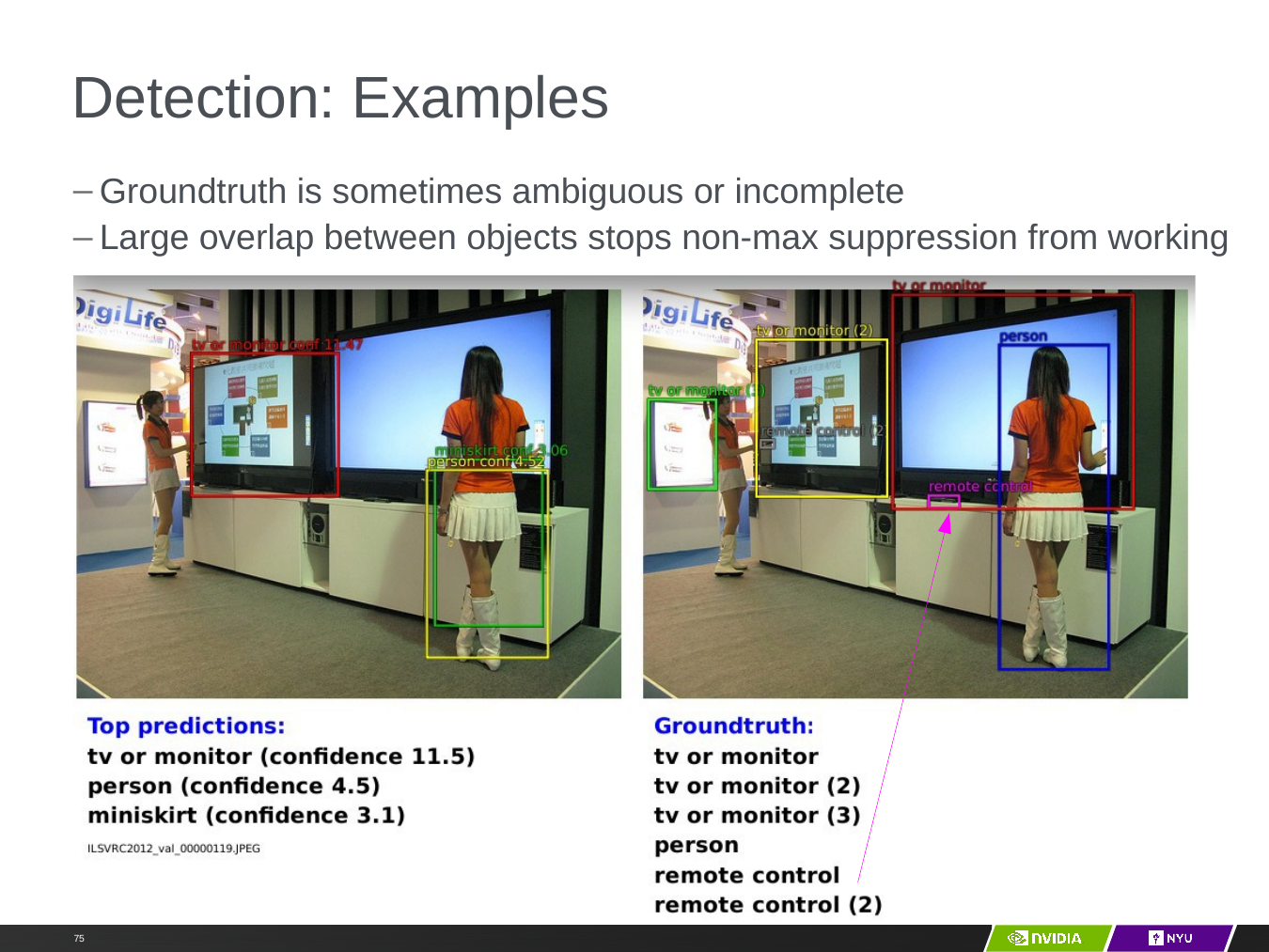

# Detection: Examples
Y LeCun
Groundtruth is sometimes ambiguous or incomplete
Large overlap between objects stops non-max suppression from working